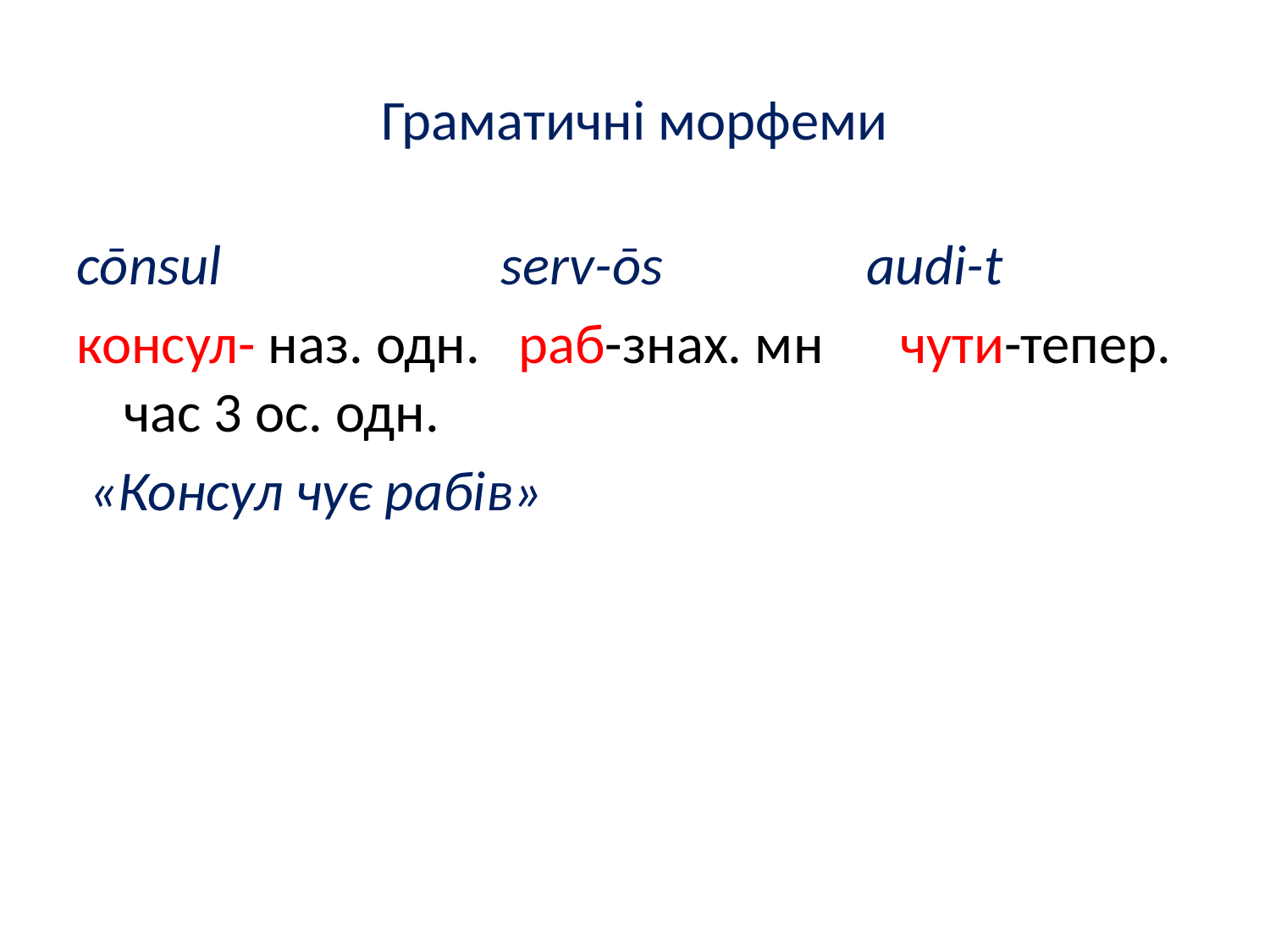

# Граматичні морфеми
cōnsul                      serv-ōs                audi-t
консул- наз. одн.   раб-знах. мн      чути-тепер. час 3 ос. одн.
 «Консул чує рабів»